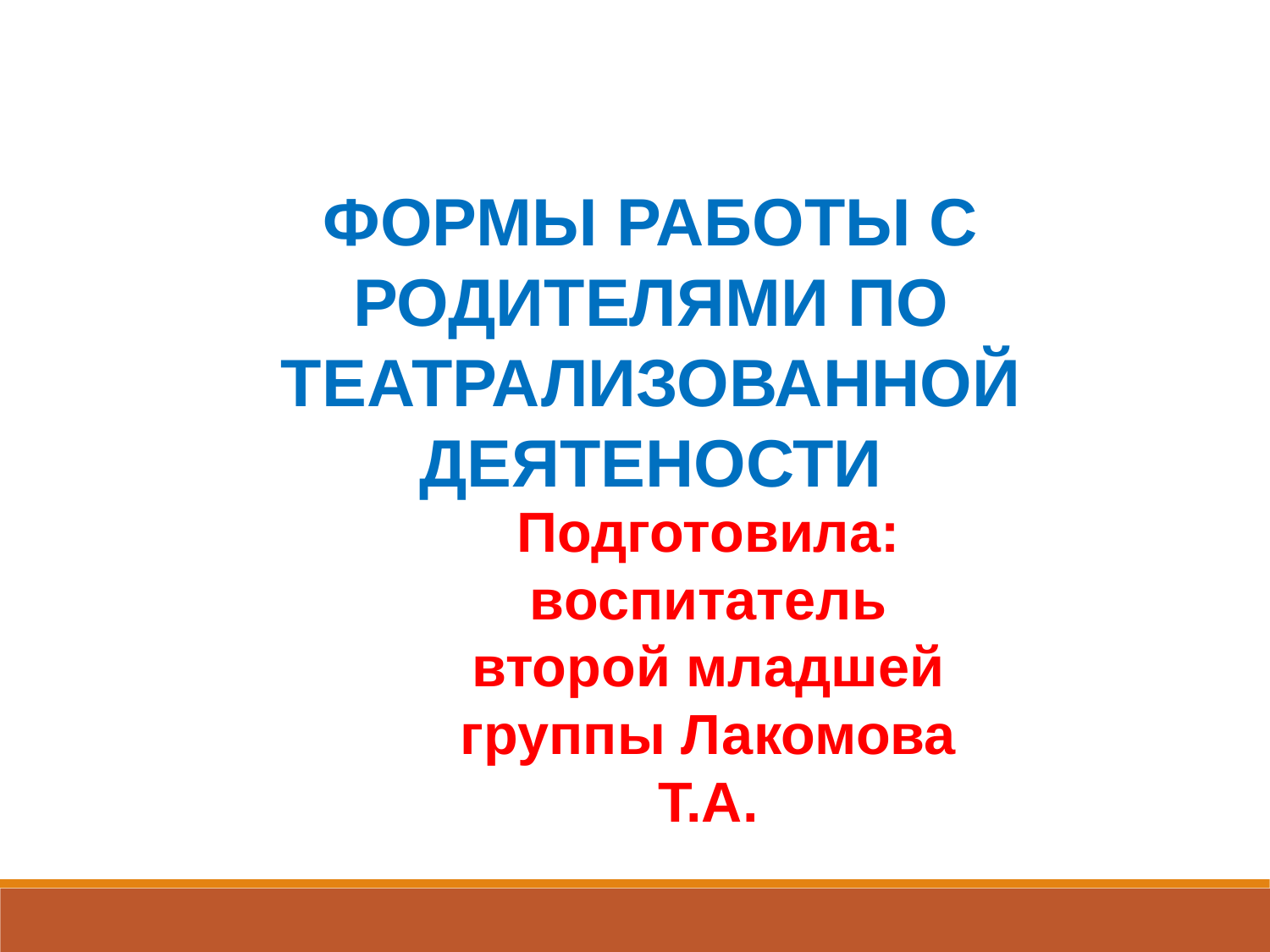

ФОРМЫ РАБОТЫ С РОДИТЕЛЯМИ ПО ТЕАТРАЛИЗОВАННОЙ ДЕЯТЕНОСТИ
Подготовила: воспитатель второй младшей группы Лакомова Т.А.